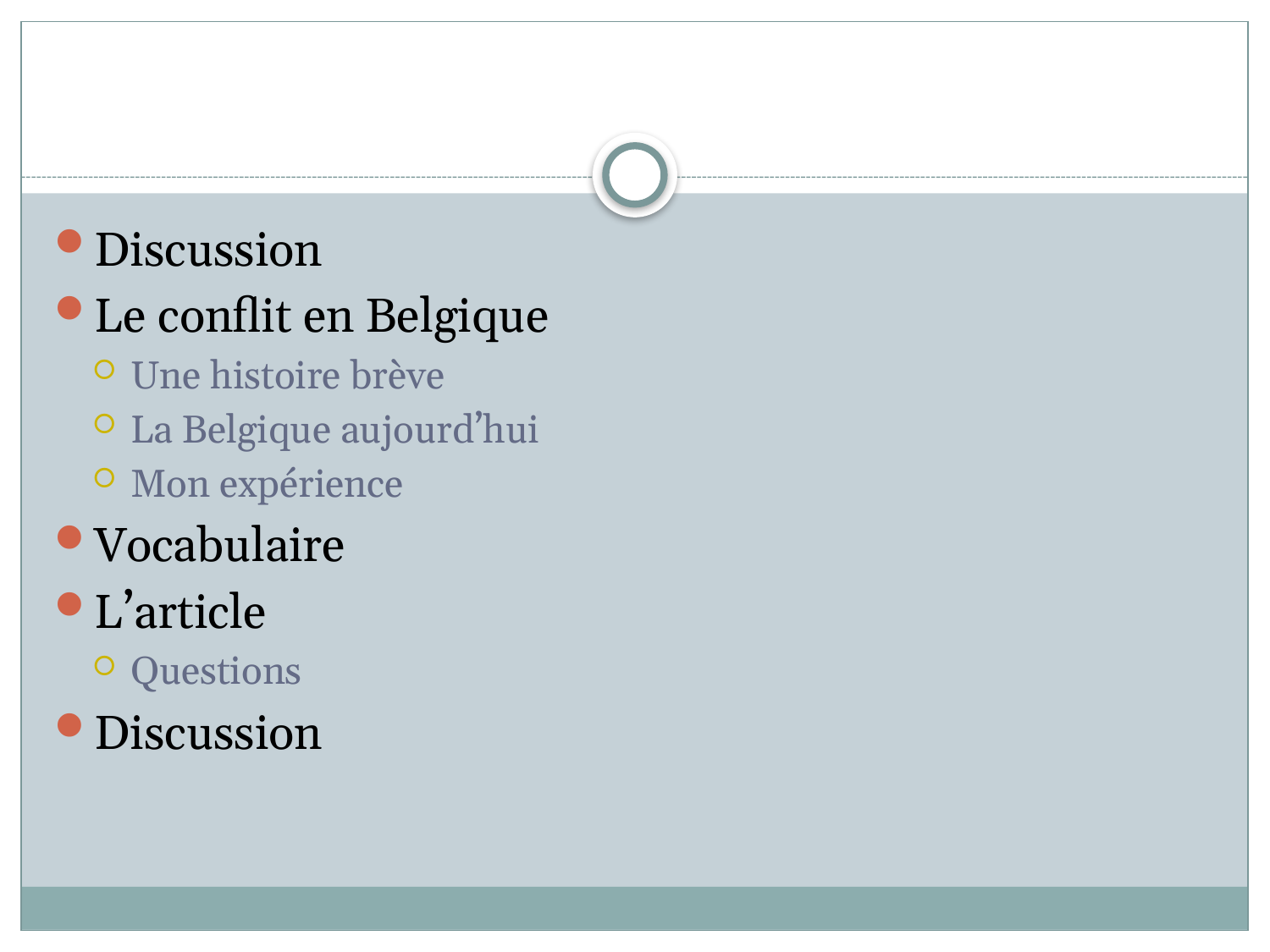

Discussion
Le conflit en Belgique
Une histoire brève
La Belgique aujourd’hui
Mon expérience
Vocabulaire
L’article
Questions
Discussion